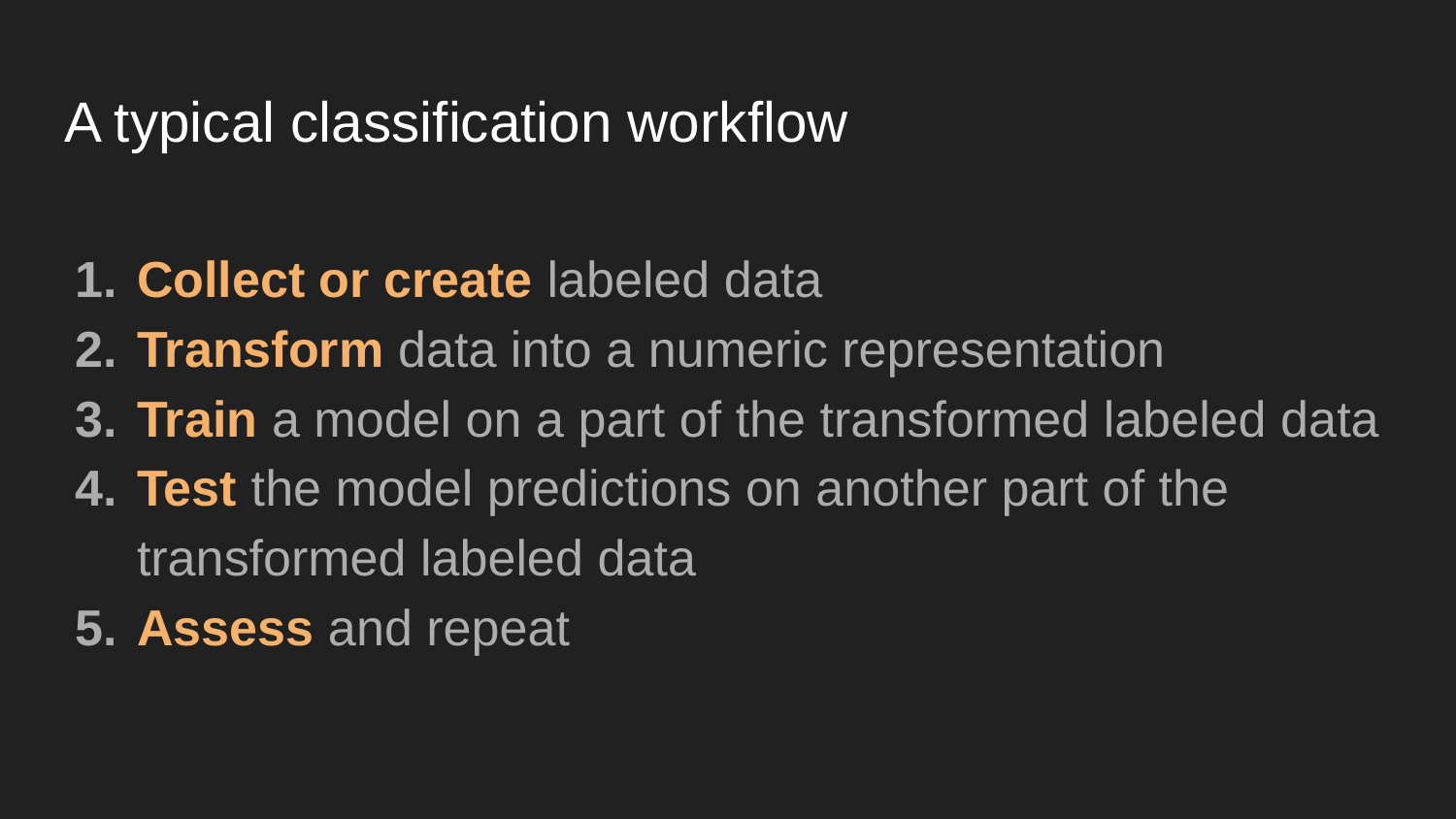

# A typical classification workflow
Collect or create labeled data
Transform data into a numeric representation
Train a model on a part of the transformed labeled data
Test the model predictions on another part of the transformed labeled data
Assess and repeat